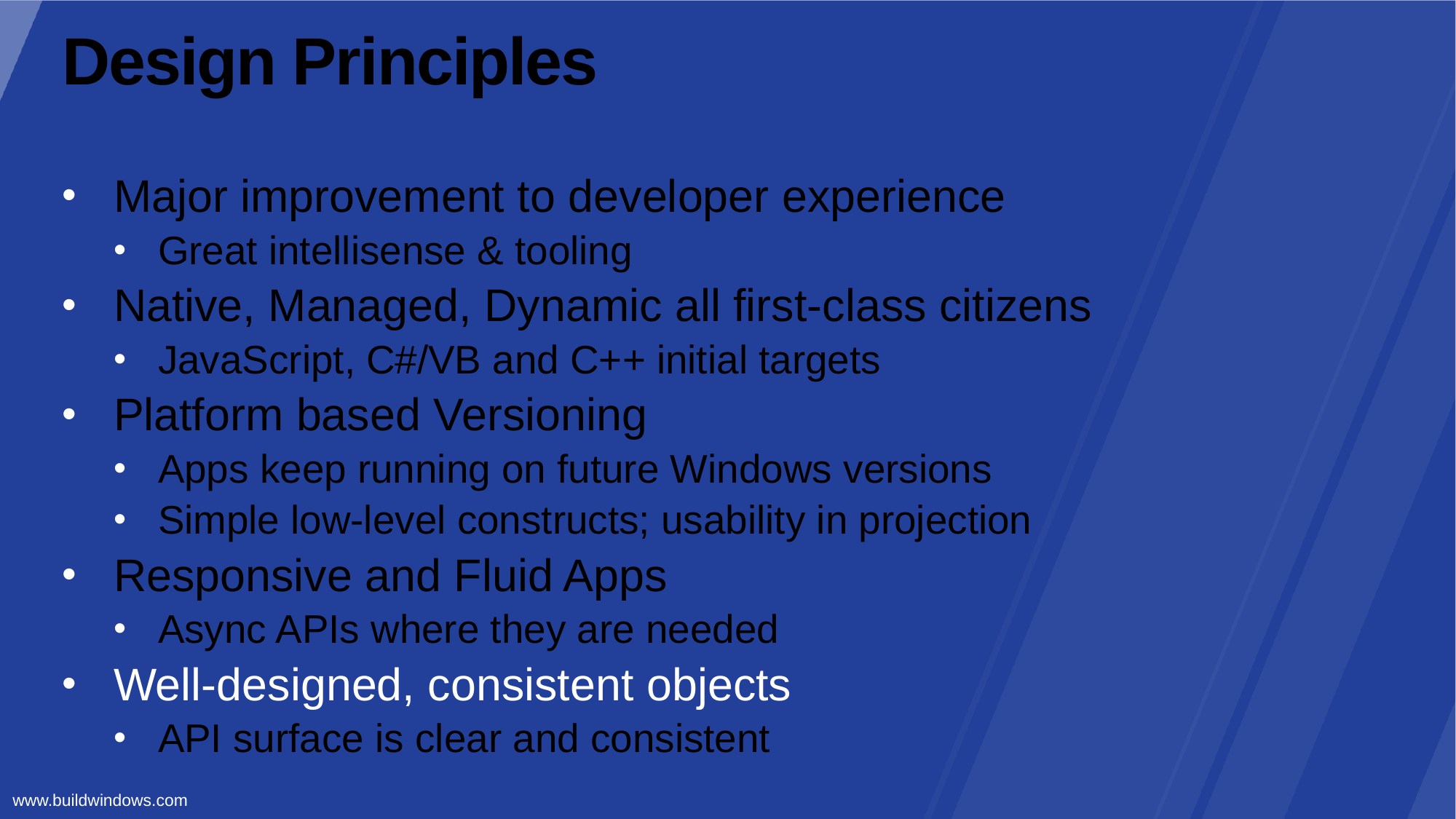

# Design Principles
Major improvement to developer experience
Great intellisense & tooling
Native, Managed, Dynamic all first-class citizens
JavaScript, C#/VB and C++ initial targets
Platform based Versioning
Apps keep running on future Windows versions
Simple low-level constructs; usability in projection
Responsive and Fluid Apps
Async APIs where they are needed
Well-designed, consistent objects
API surface is clear and consistent